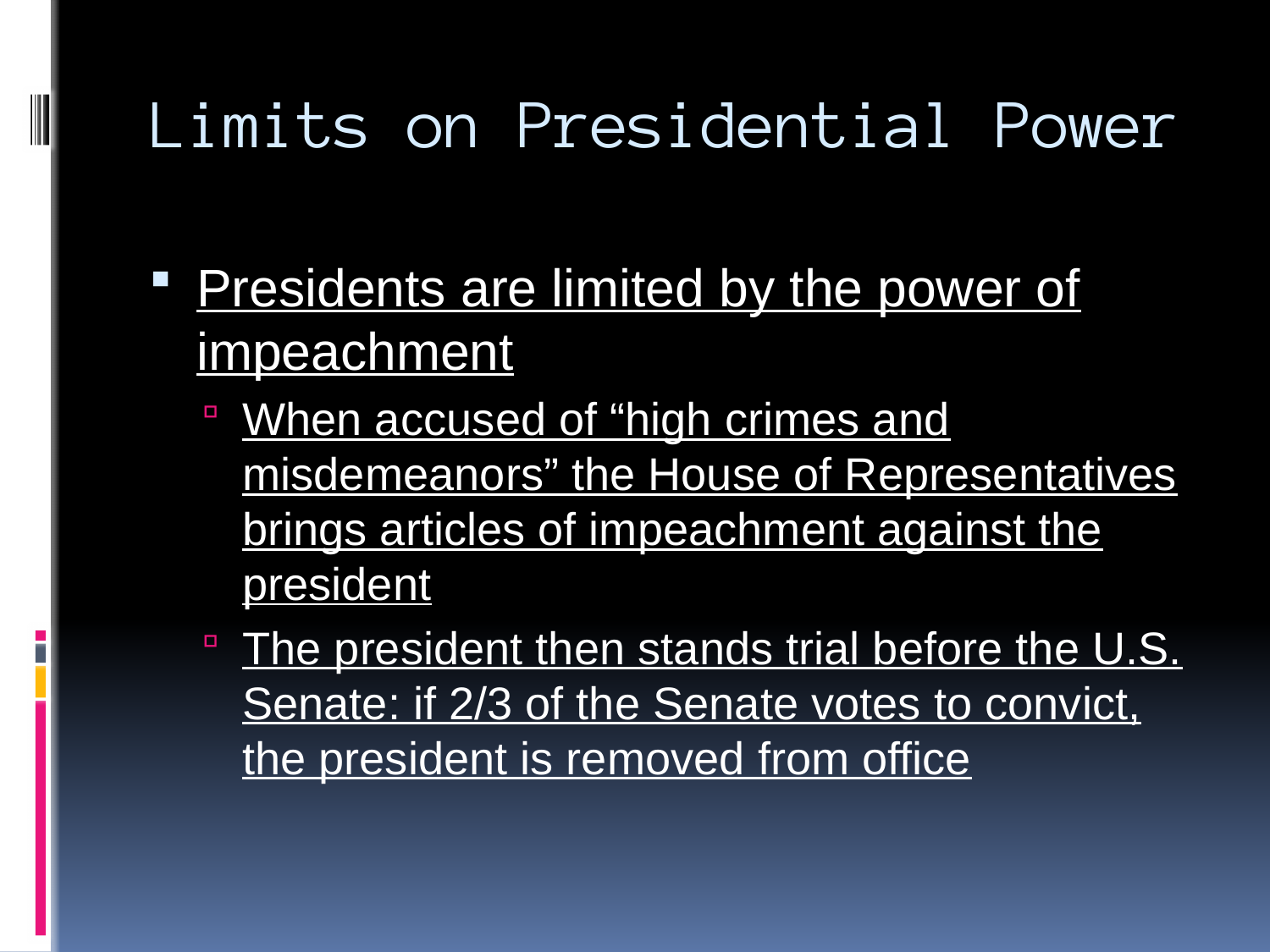

# Limits on Presidential Power
Presidents are limited by the power of impeachment
When accused of “high crimes and misdemeanors” the House of Representatives brings articles of impeachment against the president
The president then stands trial before the U.S. Senate: if 2/3 of the Senate votes to convict, the president is removed from office